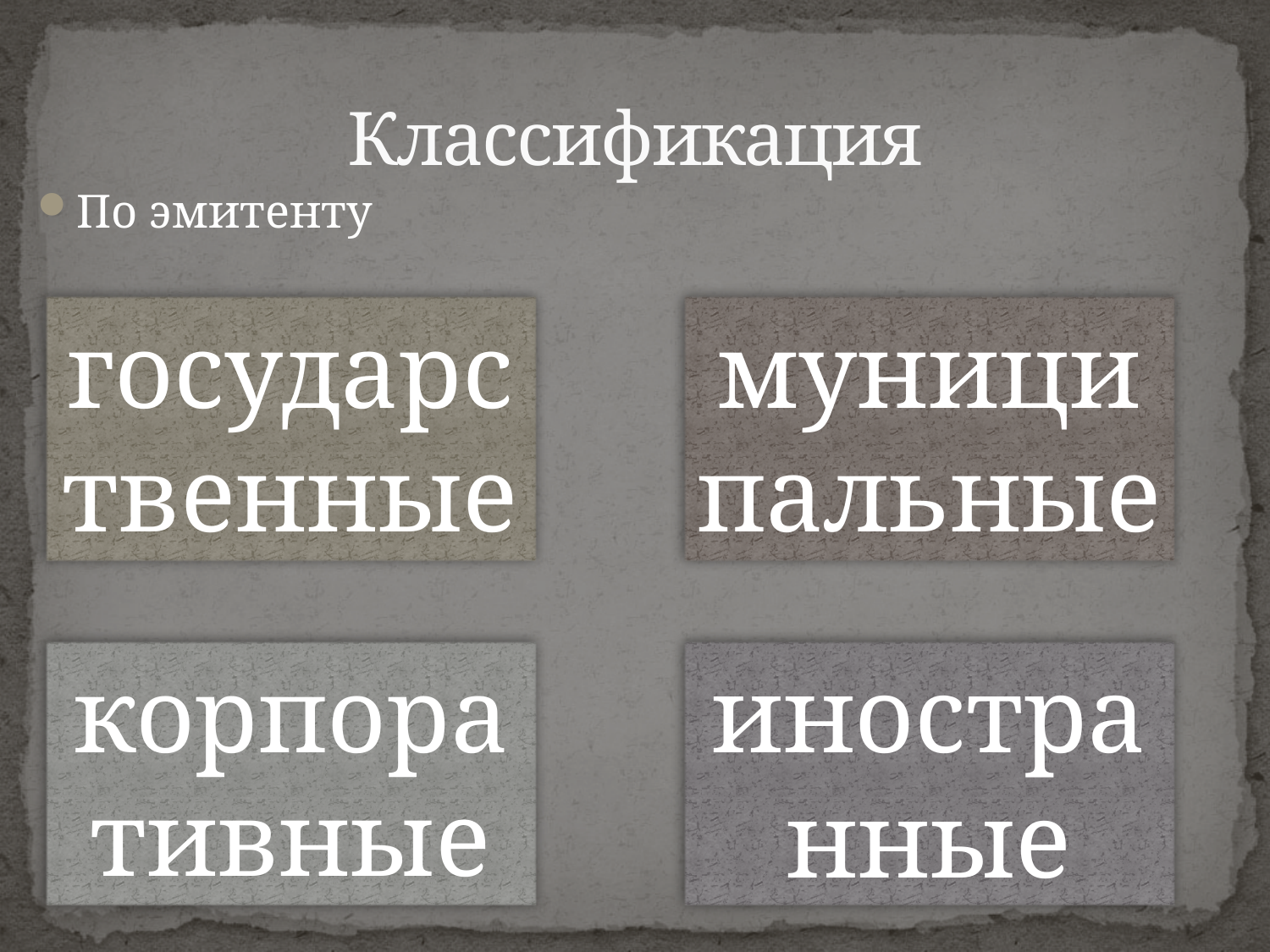

# Классификация
По эмитенту
государственные
муниципальные
корпоративные
иностранные